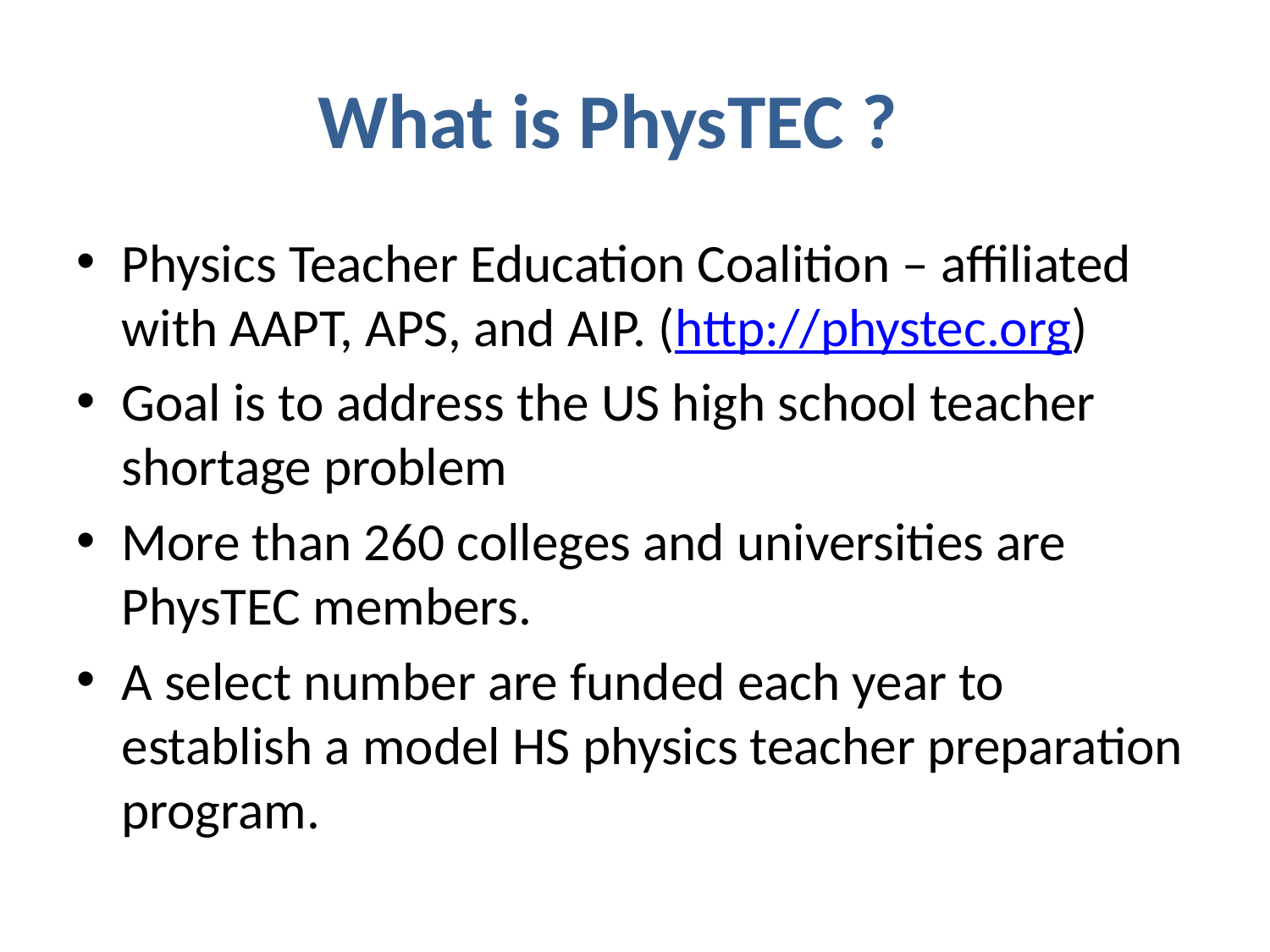

# What is PhysTEC ?
Physics Teacher Education Coalition – affiliated with AAPT, APS, and AIP. (http://phystec.org)
Goal is to address the US high school teacher shortage problem
More than 260 colleges and universities are PhysTEC members.
A select number are funded each year to establish a model HS physics teacher preparation program.